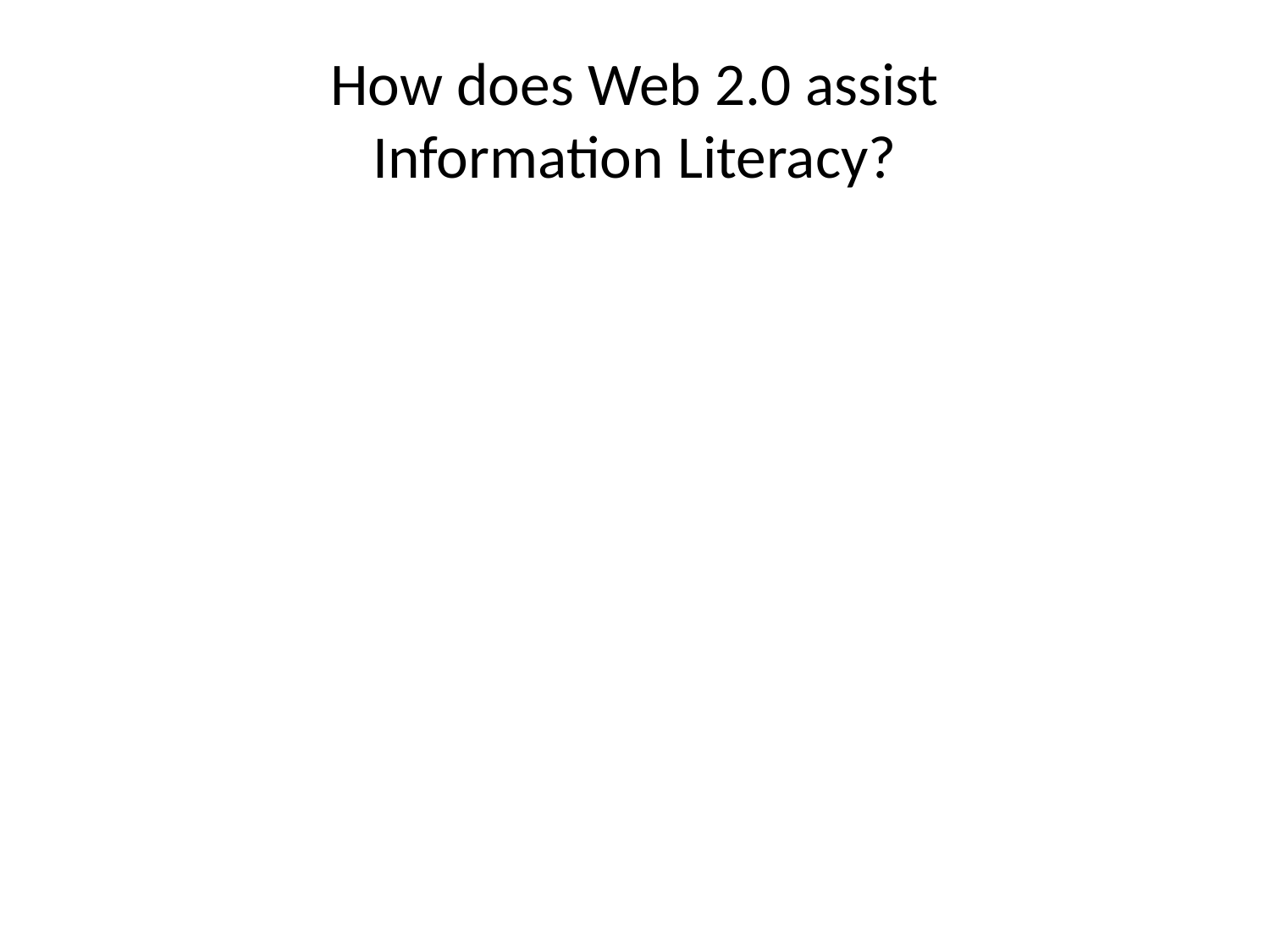

# How does Web 2.0 assist Information Literacy?